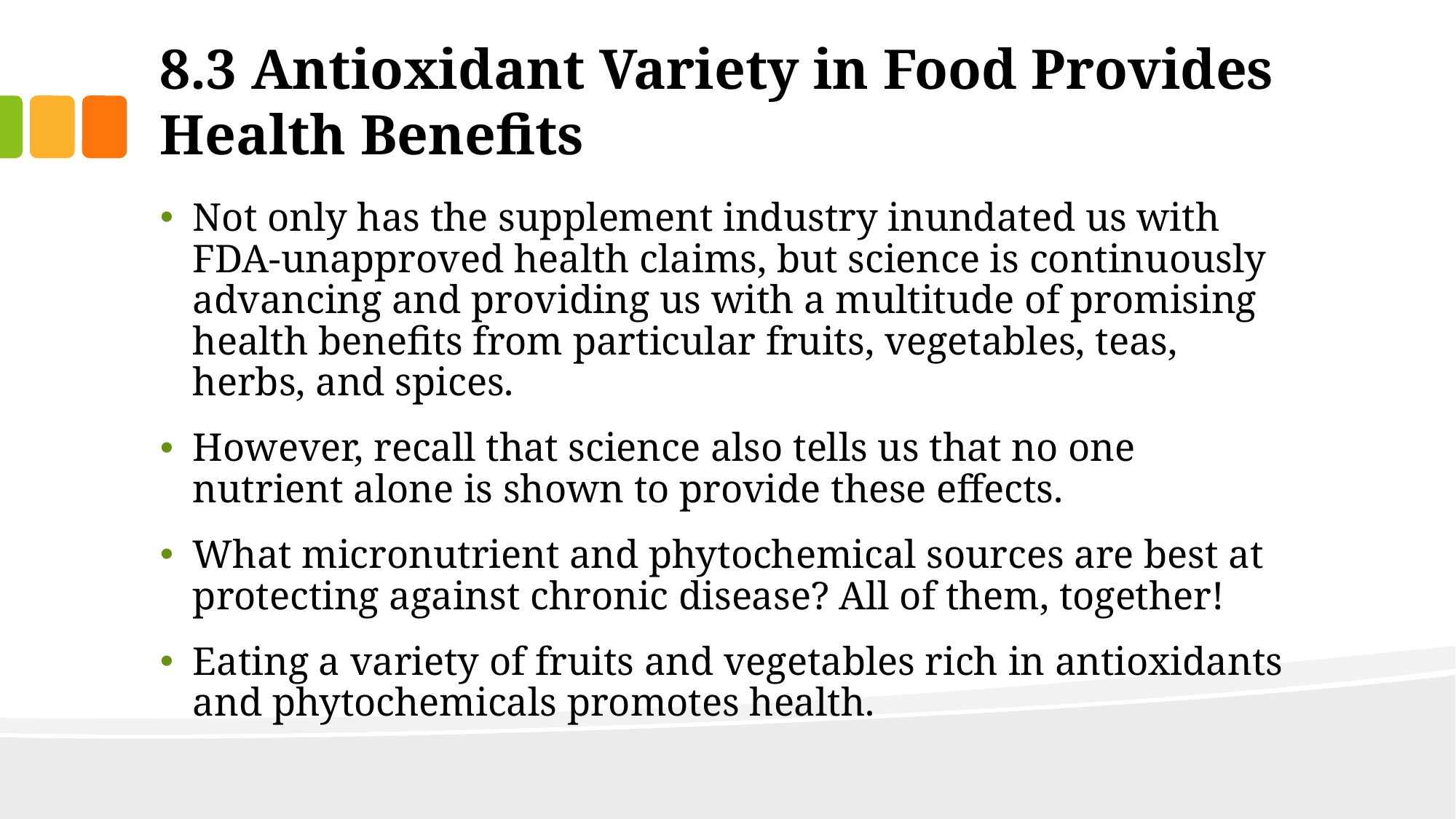

# 8.3 Antioxidant Variety in Food Provides Health Benefits
Not only has the supplement industry inundated us with FDA-unapproved health claims, but science is continuously advancing and providing us with a multitude of promising health benefits from particular fruits, vegetables, teas, herbs, and spices.
However, recall that science also tells us that no one nutrient alone is shown to provide these effects.
What micronutrient and phytochemical sources are best at protecting against chronic disease? All of them, together!
Eating a variety of fruits and vegetables rich in antioxidants and phytochemicals promotes health.